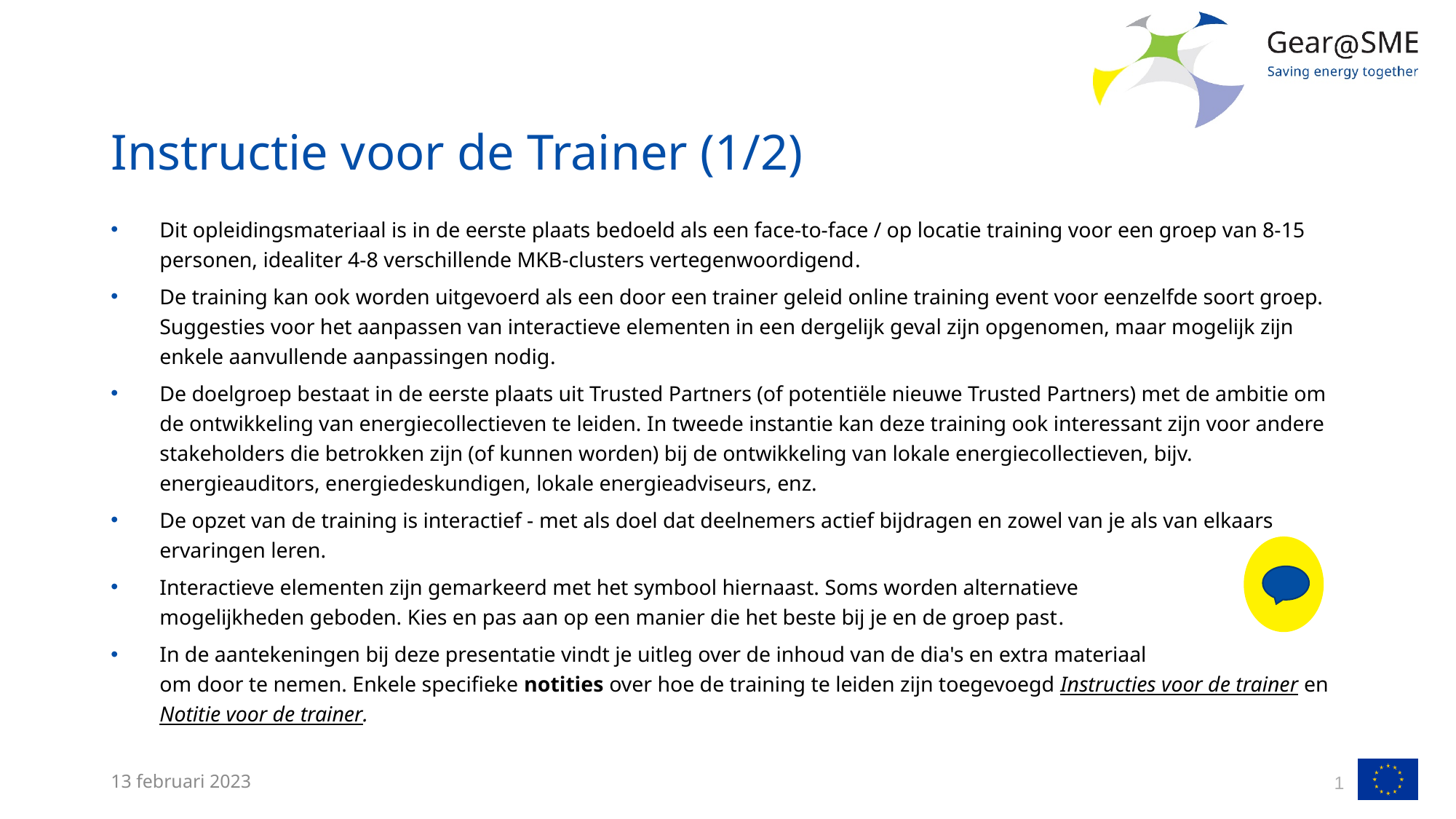

# Instructie voor de Trainer (1/2)
Dit opleidingsmateriaal is in de eerste plaats bedoeld als een face-to-face / op locatie training voor een groep van 8-15 personen, idealiter 4-8 verschillende MKB-clusters vertegenwoordigend.
De training kan ook worden uitgevoerd als een door een trainer geleid online training event voor eenzelfde soort groep. Suggesties voor het aanpassen van interactieve elementen in een dergelijk geval zijn opgenomen, maar mogelijk zijn enkele aanvullende aanpassingen nodig.
De doelgroep bestaat in de eerste plaats uit Trusted Partners (of potentiële nieuwe Trusted Partners) met de ambitie om de ontwikkeling van energiecollectieven te leiden. In tweede instantie kan deze training ook interessant zijn voor andere stakeholders die betrokken zijn (of kunnen worden) bij de ontwikkeling van lokale energiecollectieven, bijv. energieauditors, energiedeskundigen, lokale energieadviseurs, enz.
De opzet van de training is interactief - met als doel dat deelnemers actief bijdragen en zowel van je als van elkaars ervaringen leren.
Interactieve elementen zijn gemarkeerd met het symbool hiernaast. Soms worden alternatieve
mogelijkheden geboden. Kies en pas aan op een manier die het beste bij je en de groep past.
In de aantekeningen bij deze presentatie vindt je uitleg over de inhoud van de dia's en extra materiaal
om door te nemen. Enkele specifieke notities over hoe de training te leiden zijn toegevoegd Instructies voor de trainer en Notitie voor de trainer.

13 februari 2023
1